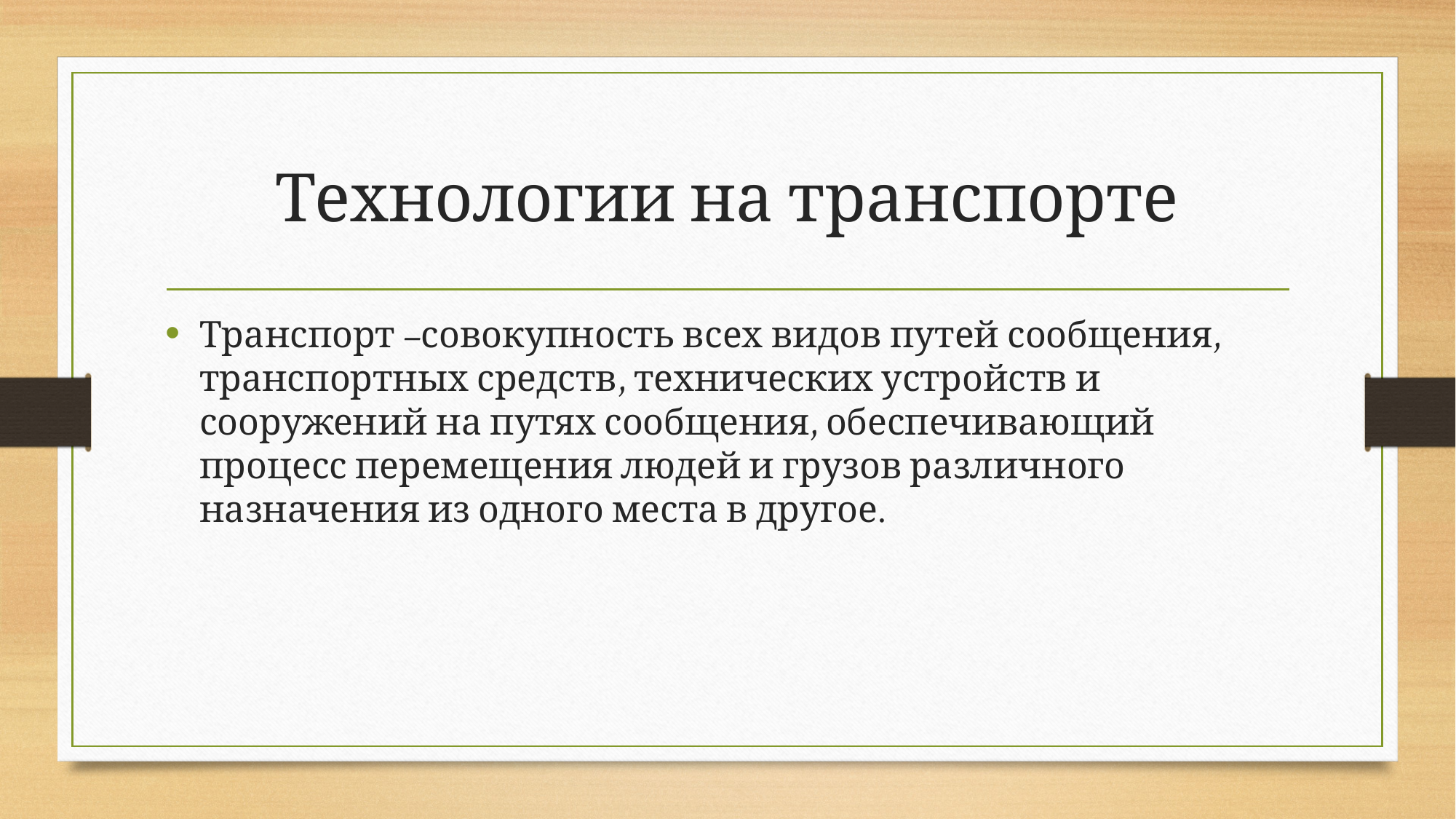

# Технологии на транспорте
Транспорт –совокупность всех видов путей сообщения, транспортных средств, технических устройств и сооружений на путях сообщения, обеспечивающий процесс перемещения людей и грузов различного назначения из одного места в другое.